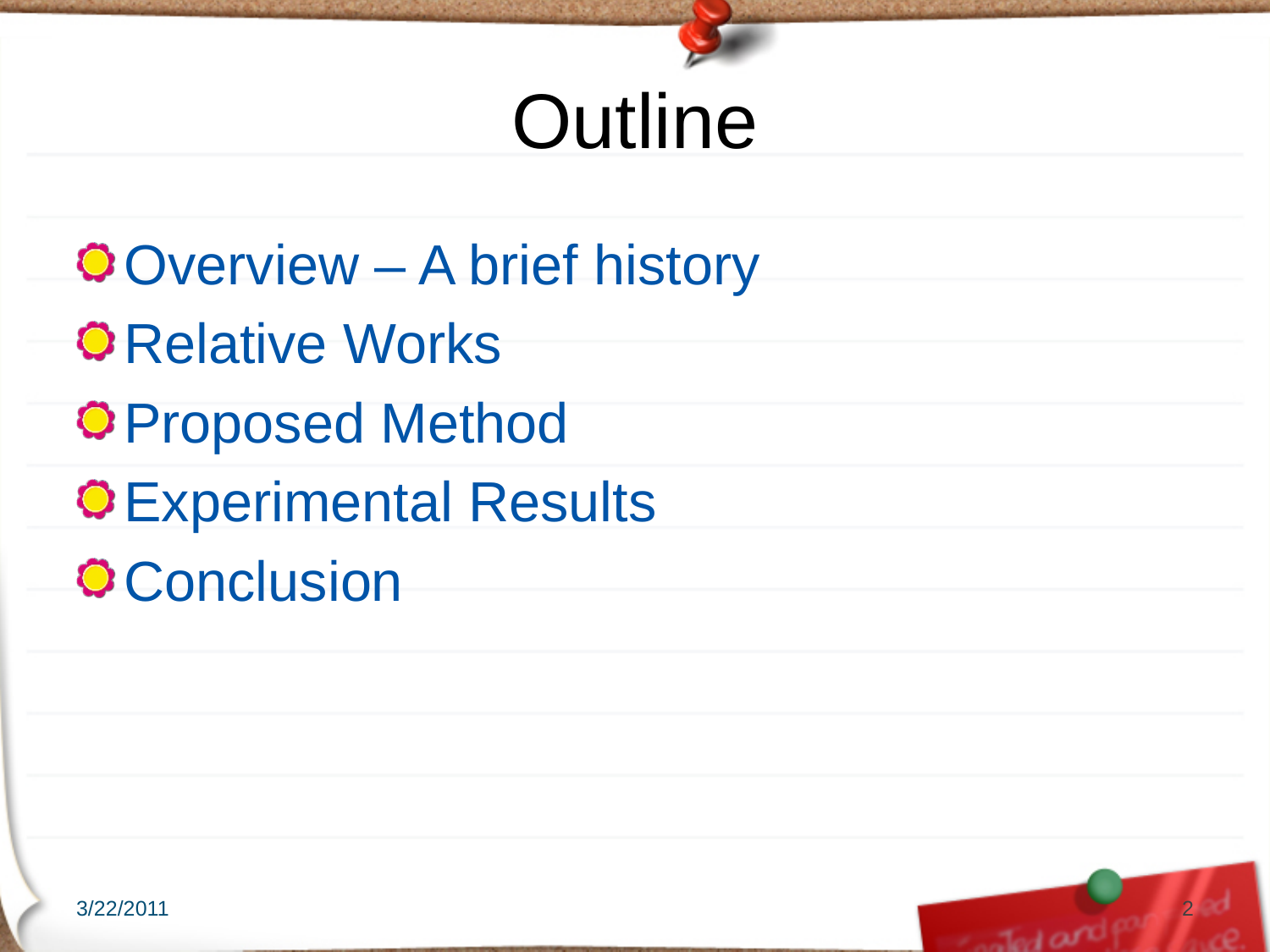

# Outline
Overview – A brief history
Relative Works
Proposed Method
Experimental Results
Conclusion
3/22/2011
2